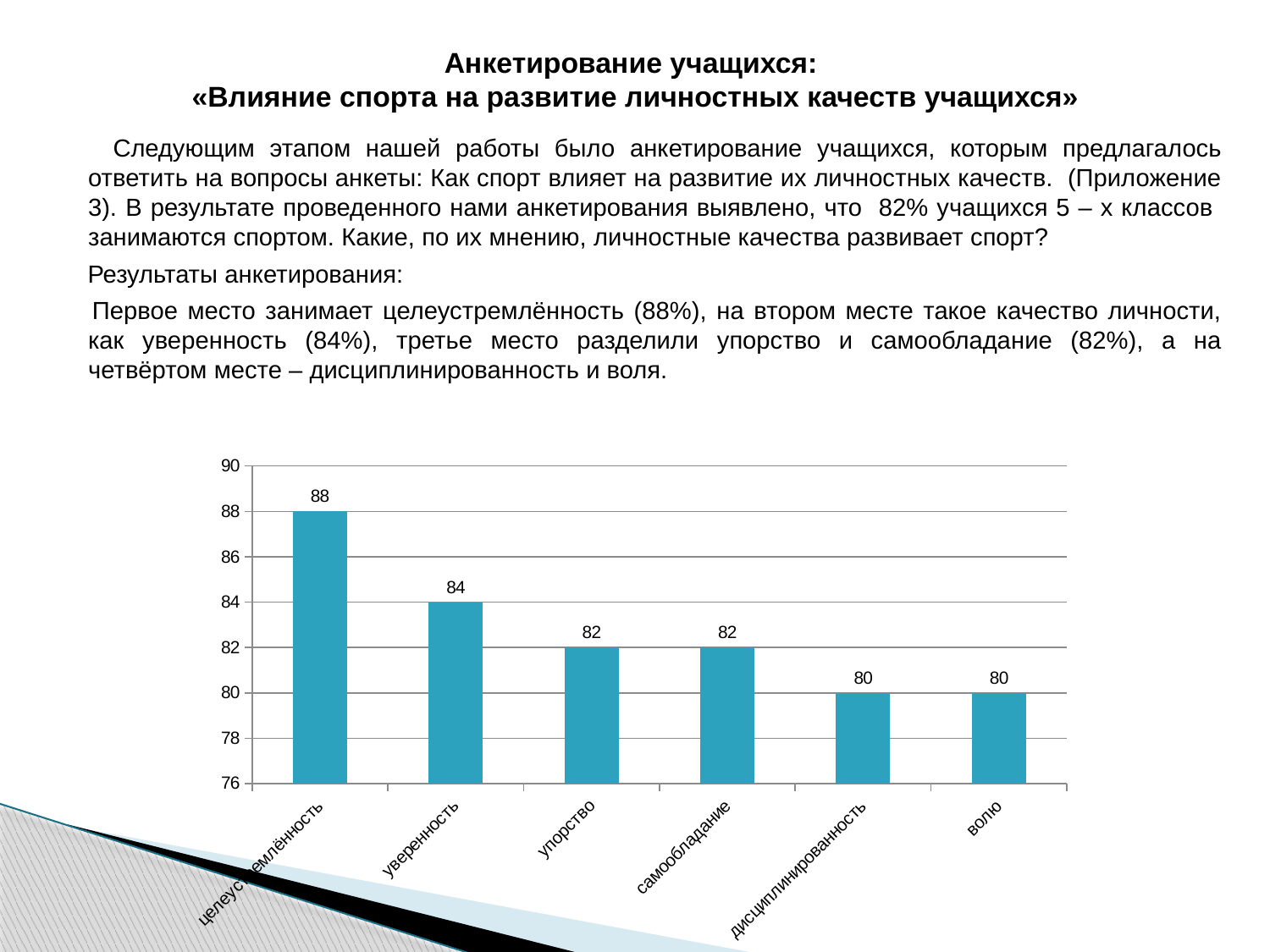

# Анкетирование учащихся: «Влияние спорта на развитие личностных качеств учащихся»
    Следующим этапом нашей работы было анкетирование учащихся, которым предлагалось ответить на вопросы анкеты: Как спорт влияет на развитие их личностных качеств.  (Приложение 3). В результате проведенного нами анкетирования выявлено, что  82% учащихся 5 – х классов  занимаются спортом. Какие, по их мнению, личностные качества развивает спорт?
     Результаты анкетирования:
    Первое место занимает целеустремлённость (88%), на втором месте такое качество личности, как уверенность (84%), третье место разделили упорство и самообладание (82%), а на четвёртом месте – дисциплинированность и воля.

### Chart

| Category | Ряд 1 |
|---|---|
| целеустремлённость | 88.0 |
| уверенность | 84.0 |
| упорство | 82.0 |
| самообладание | 82.0 |
| дисциплинированность | 80.0 |
| волю | 80.0 |